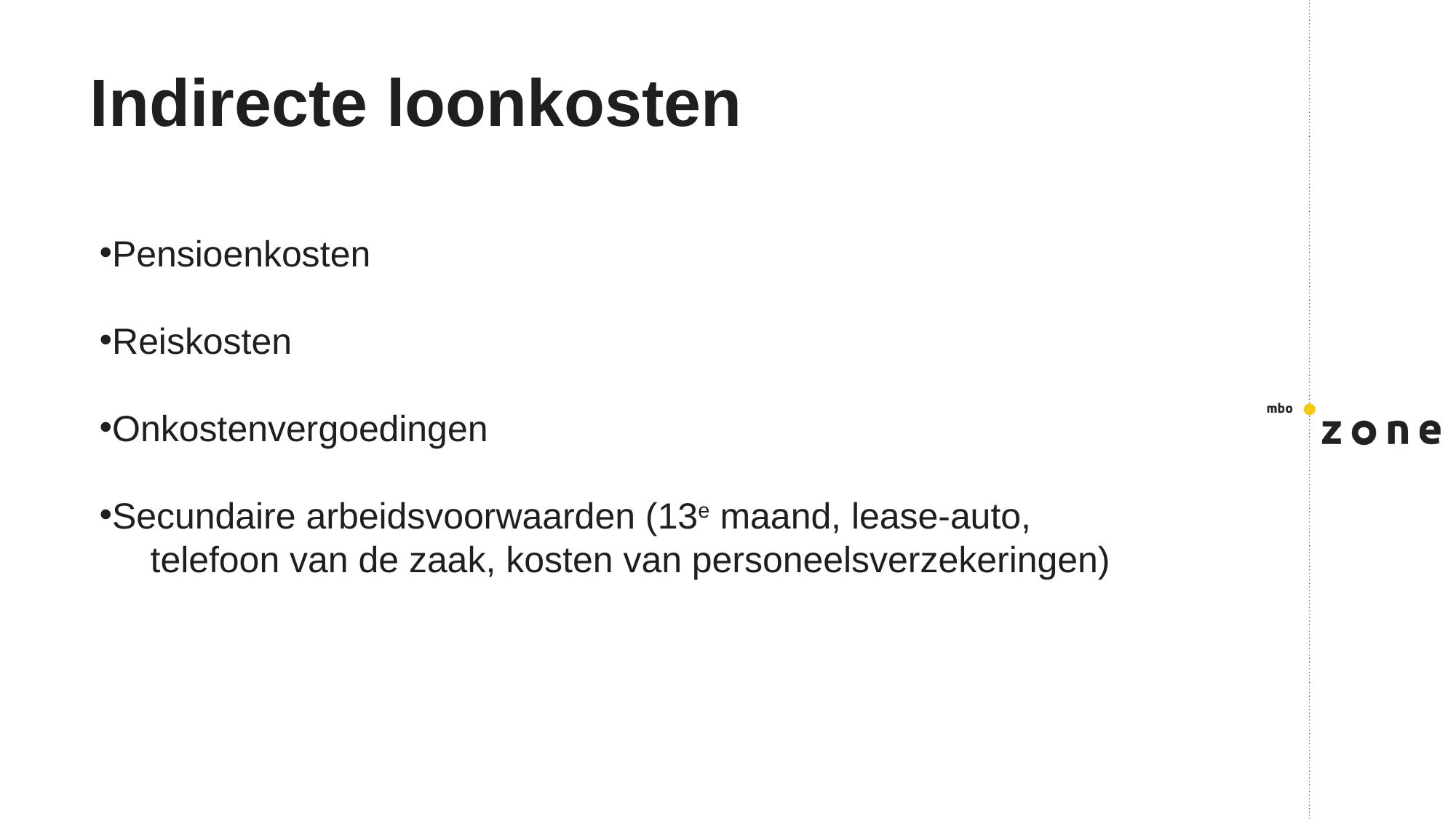

# Indirecte loonkosten
Pensioenkosten

Reiskosten

Onkostenvergoedingen

Secundaire arbeidsvoorwaarden (13e maand, lease-auto,
     telefoon van de zaak, kosten van personeelsverzekeringen)